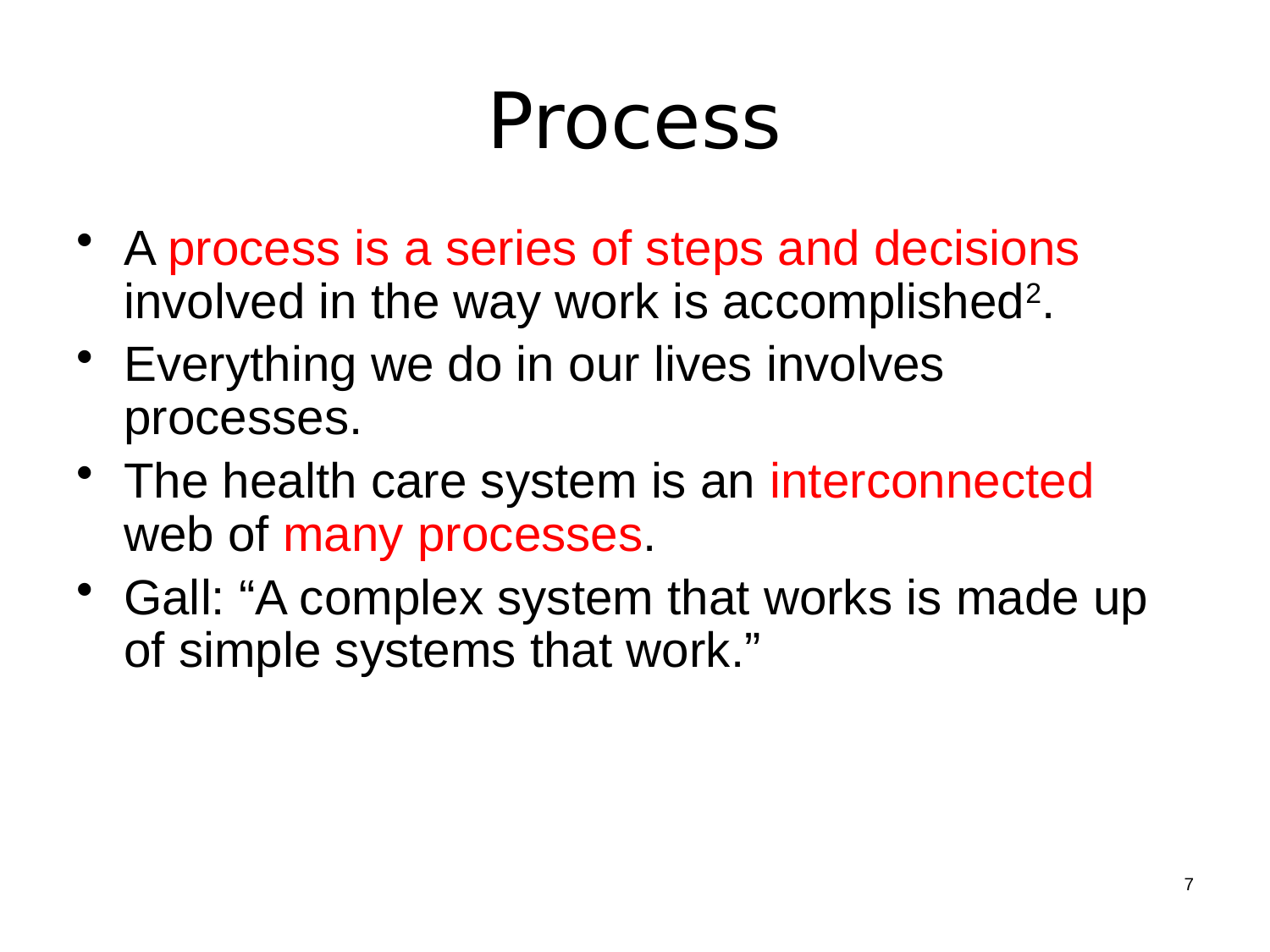

# Process
A process is a series of steps and decisions involved in the way work is accomplished2.
Everything we do in our lives involves  processes.
The health care system is an interconnected web of many processes.
Gall: “A complex system that works is made up of simple systems that work.”
7